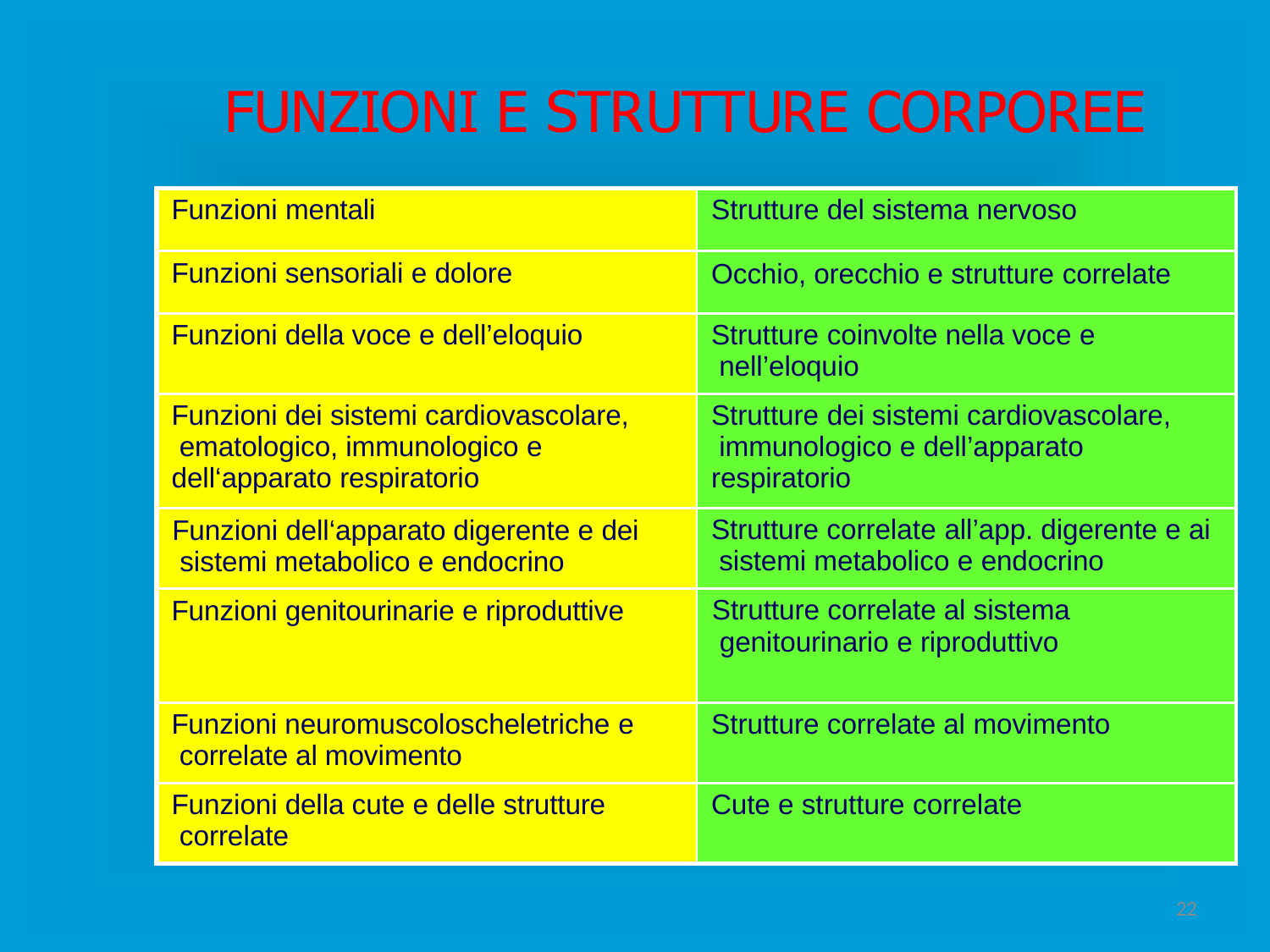

# FUNZIONI E STRUTTURE CORPOREE
| Funzioni mentali | Strutture del sistema nervoso |
| --- | --- |
| Funzioni sensoriali e dolore | Occhio, orecchio e strutture correlate |
| Funzioni della voce e dell’eloquio | Strutture coinvolte nella voce e nell’eloquio |
| Funzioni dei sistemi cardiovascolare, ematologico, immunologico e dell‘apparato respiratorio | Strutture dei sistemi cardiovascolare, immunologico e dell’apparato respiratorio |
| Funzioni dell‘apparato digerente e dei sistemi metabolico e endocrino | Strutture correlate all’app. digerente e ai sistemi metabolico e endocrino |
| Funzioni genitourinarie e riproduttive | Strutture correlate al sistema genitourinario e riproduttivo |
| Funzioni neuromuscoloscheletriche e correlate al movimento | Strutture correlate al movimento |
| Funzioni della cute e delle strutture correlate | Cute e strutture correlate |
22